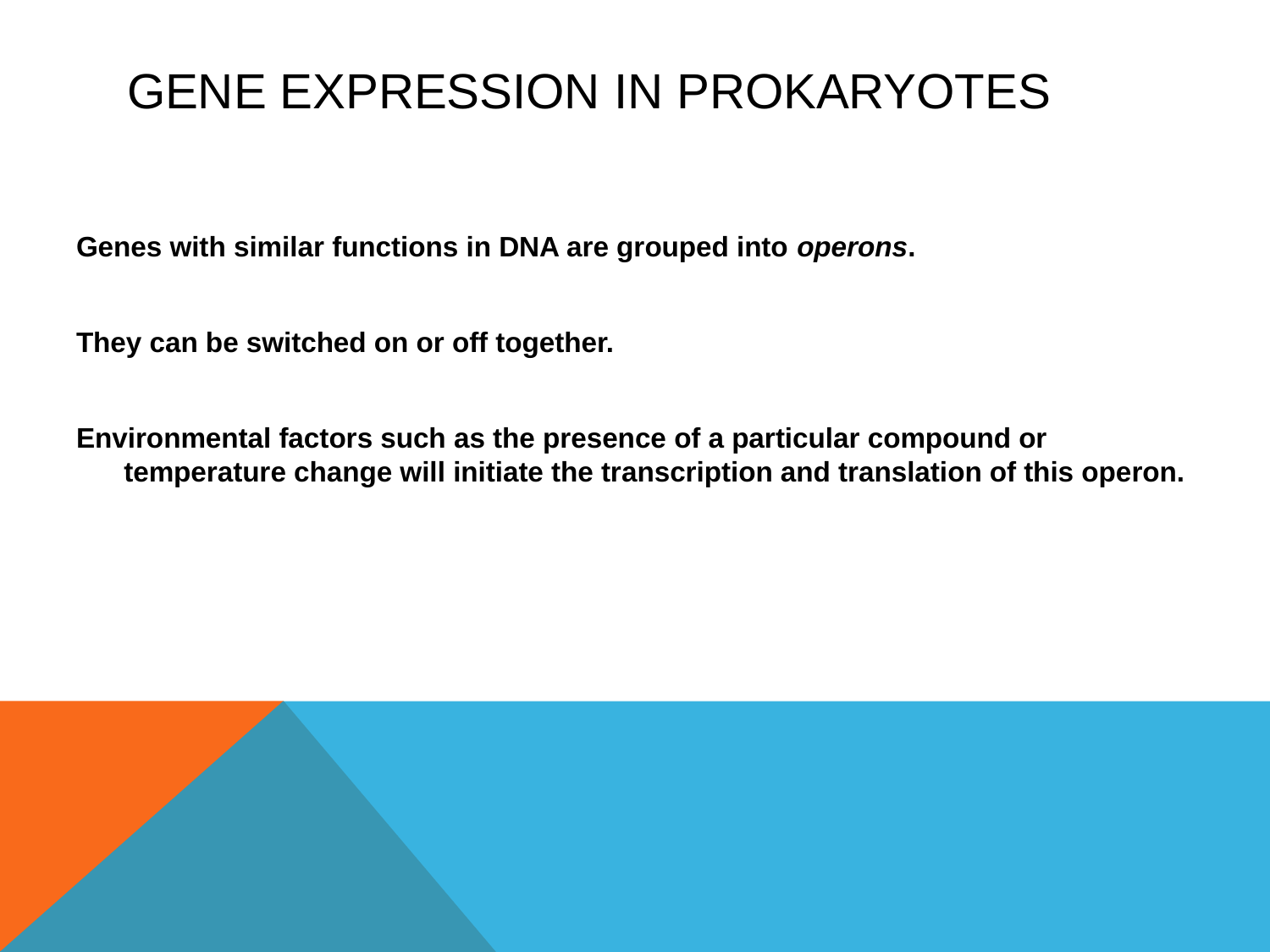

# Gene Expression in Prokaryotes
Genes with similar functions in DNA are grouped into operons.

They can be switched on or off together.

Environmental factors such as the presence of a particular compound or temperature change will initiate the transcription and translation of this operon.